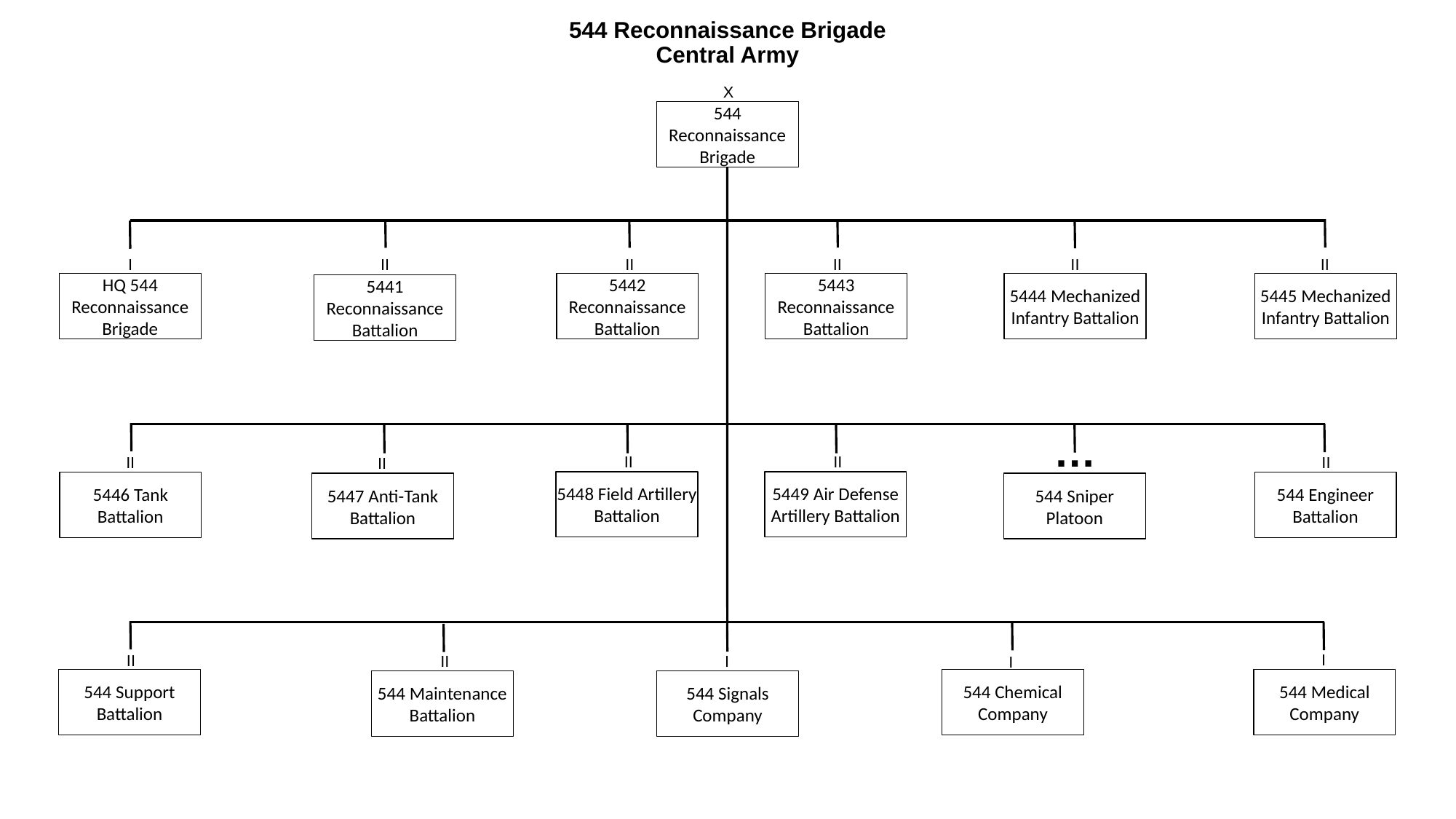

# 544 Reconnaissance Brigade Central Army
X
544 Reconnaissance Brigade
I
II
II
II
II
II
HQ 544 Reconnaissance Brigade
5442 Reconnaissance Battalion
5443 Reconnaissance Battalion
5444 Mechanized Infantry Battalion
5445 Mechanized Infantry Battalion
5441 Reconnaissance Battalion
…
II
II
II
II
II
5448 Field Artillery Battalion
5449 Air Defense Artillery Battalion
5446 Tank Battalion
544 Engineer Battalion
5447 Anti-Tank
Battalion
544 Sniper
Platoon
I
II
II
I
I
544 Support
Battalion
544 Chemical
Company
544 Medical
Company
544 Signals Company
544 Maintenance
Battalion